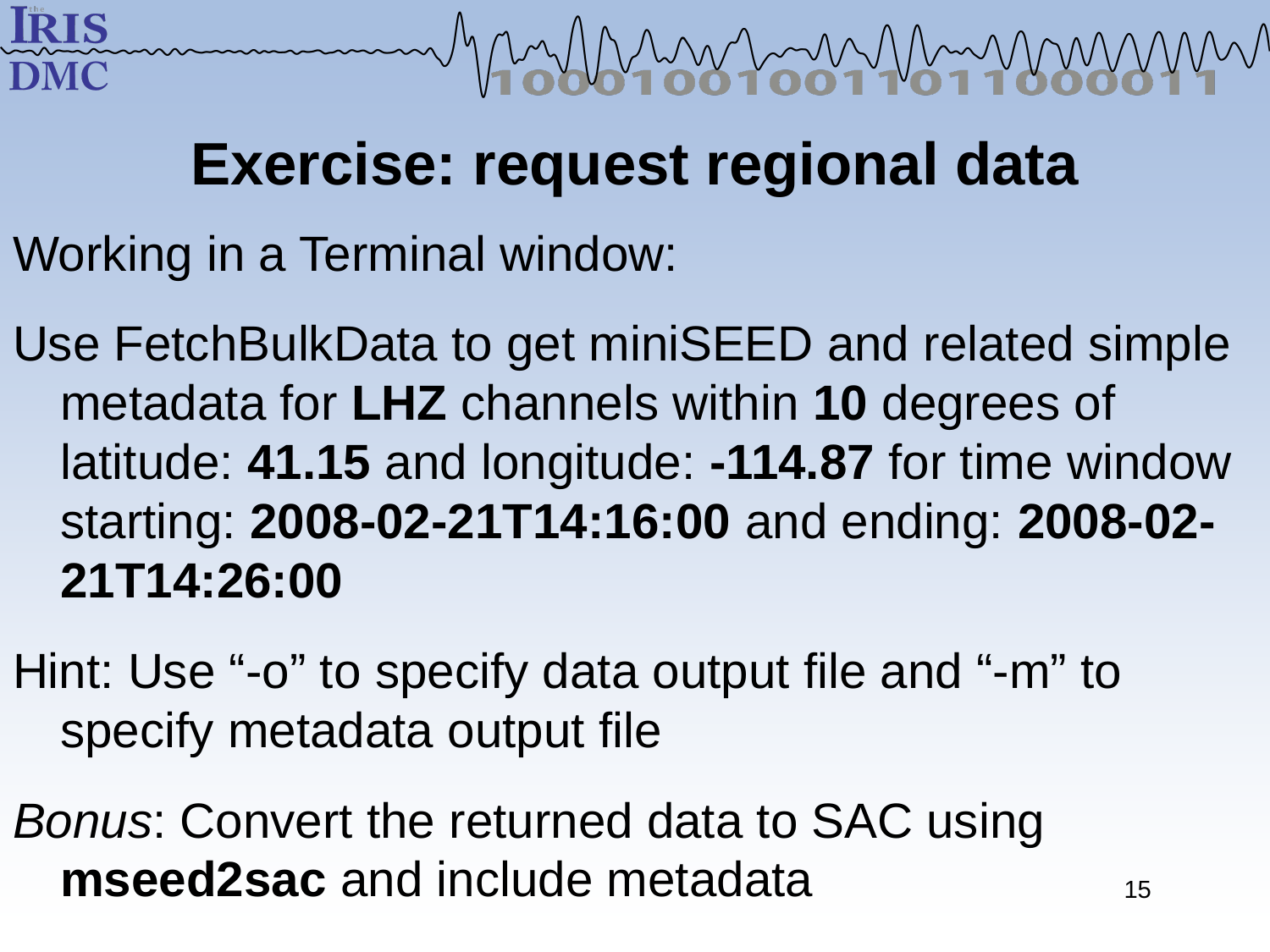

# Exercise: request regional data
Working in a Terminal window:
Use FetchBulkData to get miniSEED and related simple metadata for LHZ channels within 10 degrees of latitude: 41.15 and longitude: -114.87 for time window starting: 2008-02-21T14:16:00 and ending: 2008-02-21T14:26:00
Hint: Use “-o” to specify data output file and “-m” to specify metadata output file
Bonus: Convert the returned data to SAC using mseed2sac and include metadata
15